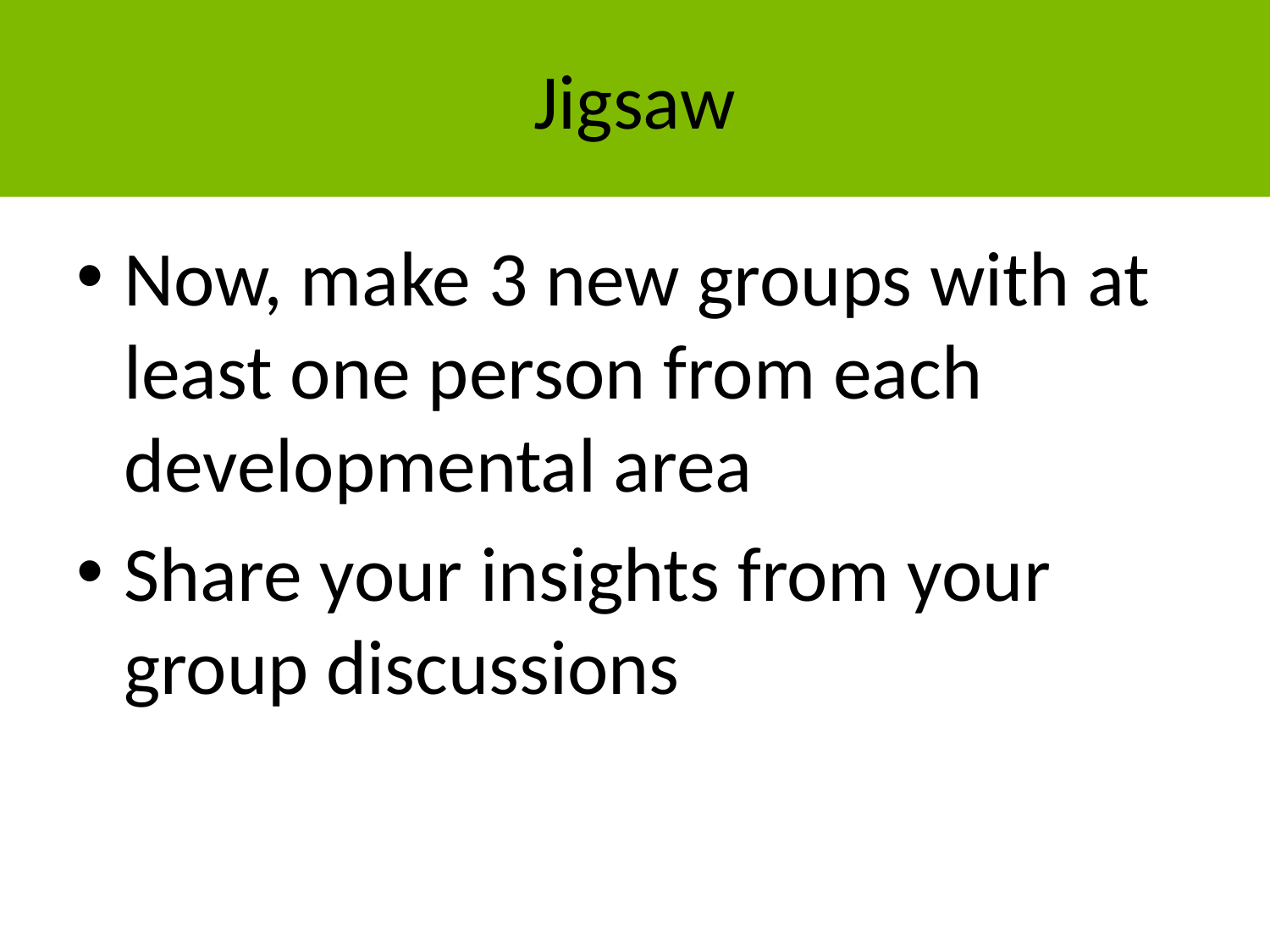

# Jigsaw
Now, make 3 new groups with at least one person from each developmental area
Share your insights from your group discussions